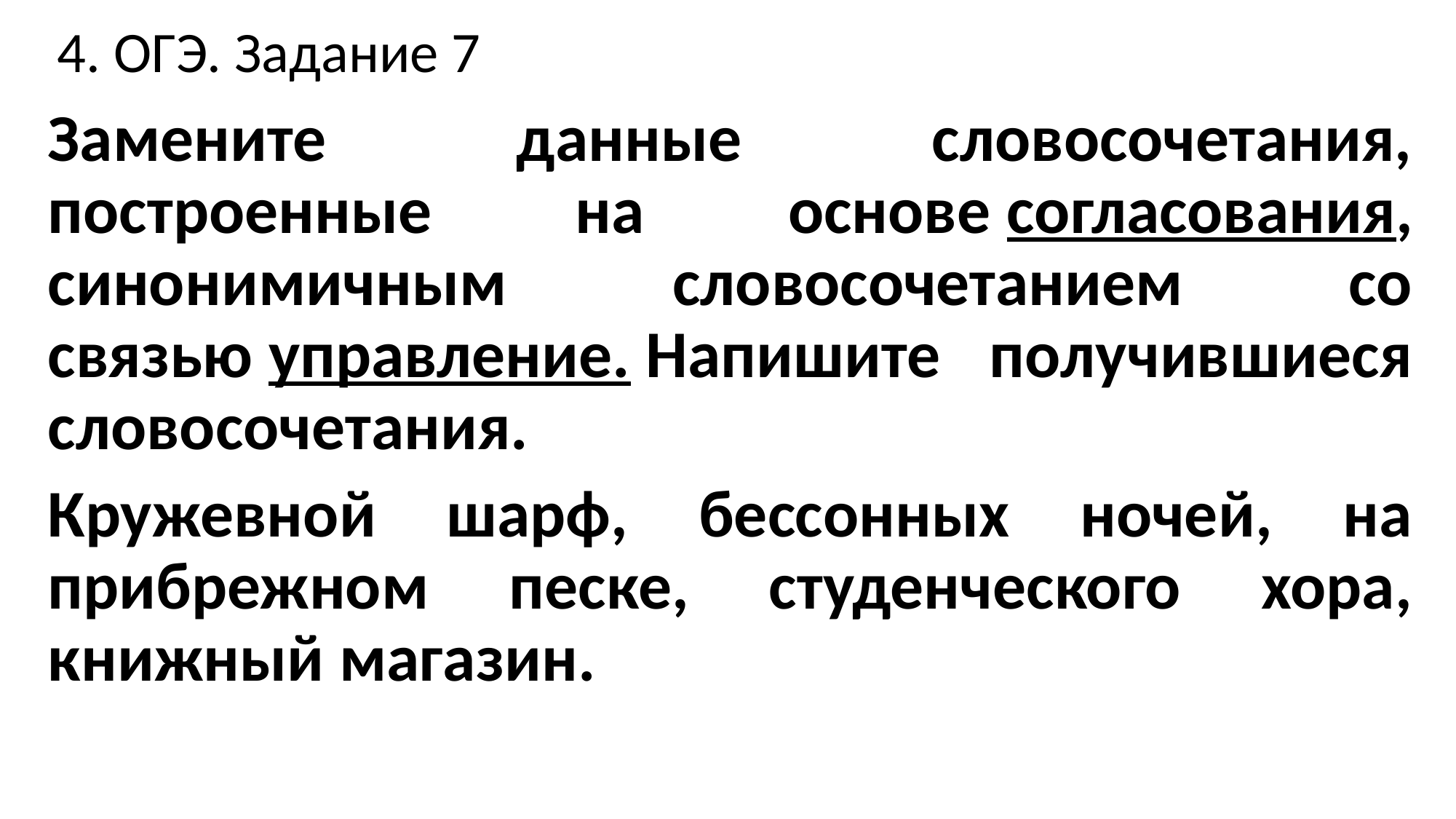

# 4. ОГЭ. Задание 7
Замените данные словосочетания, построенные на основе согласования, синонимичным словосочетанием со связью управление. Напишите получившиеся словосочетания.
Кружевной шарф, бессонных ночей, на прибрежном песке, студенческого хора, книжный магазин.